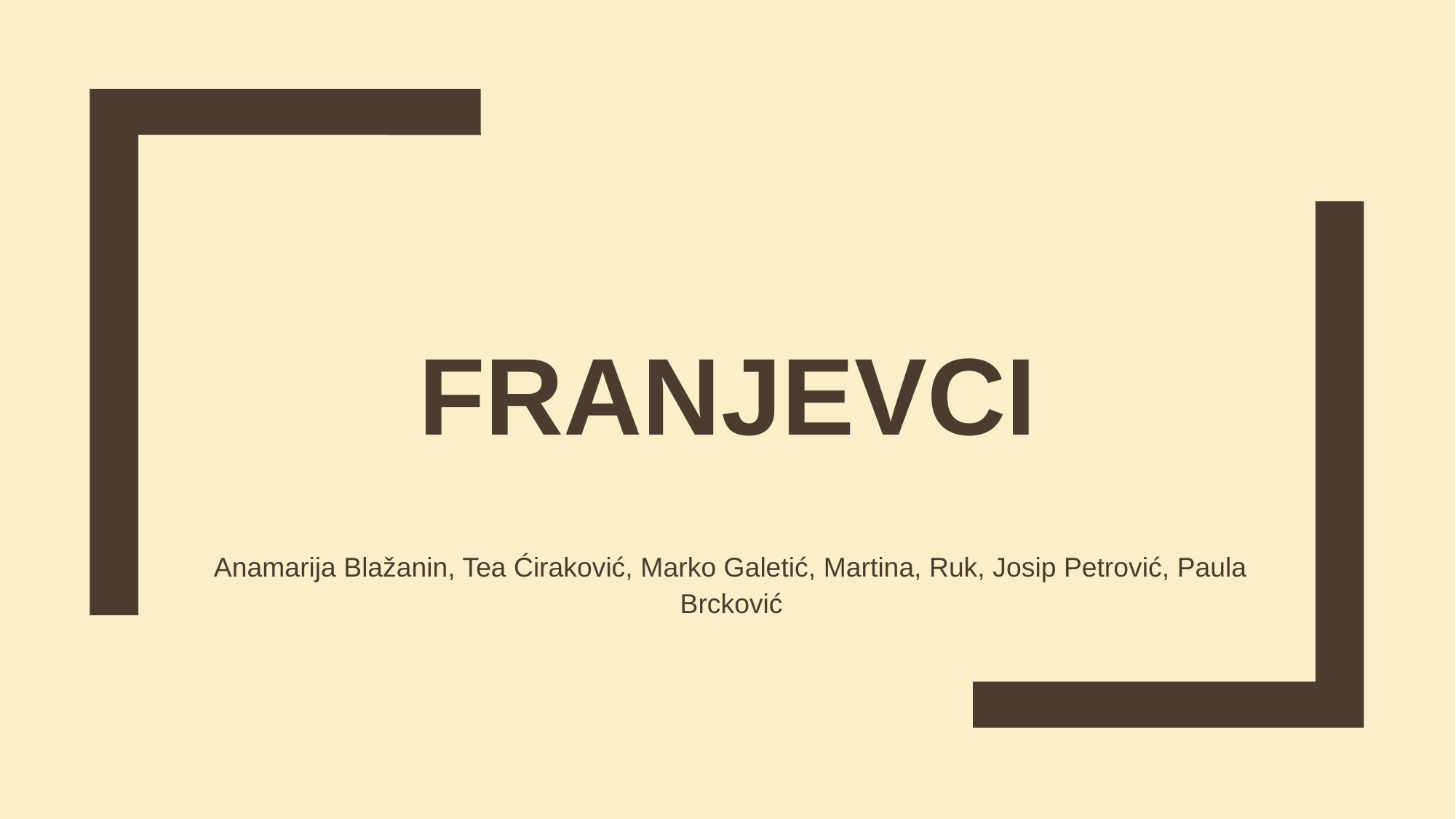

# Franjevci
Anamarija Blažanin, Tea Ćiraković, Marko Galetić, Martina, Ruk, Josip Petrović, Paula Brcković